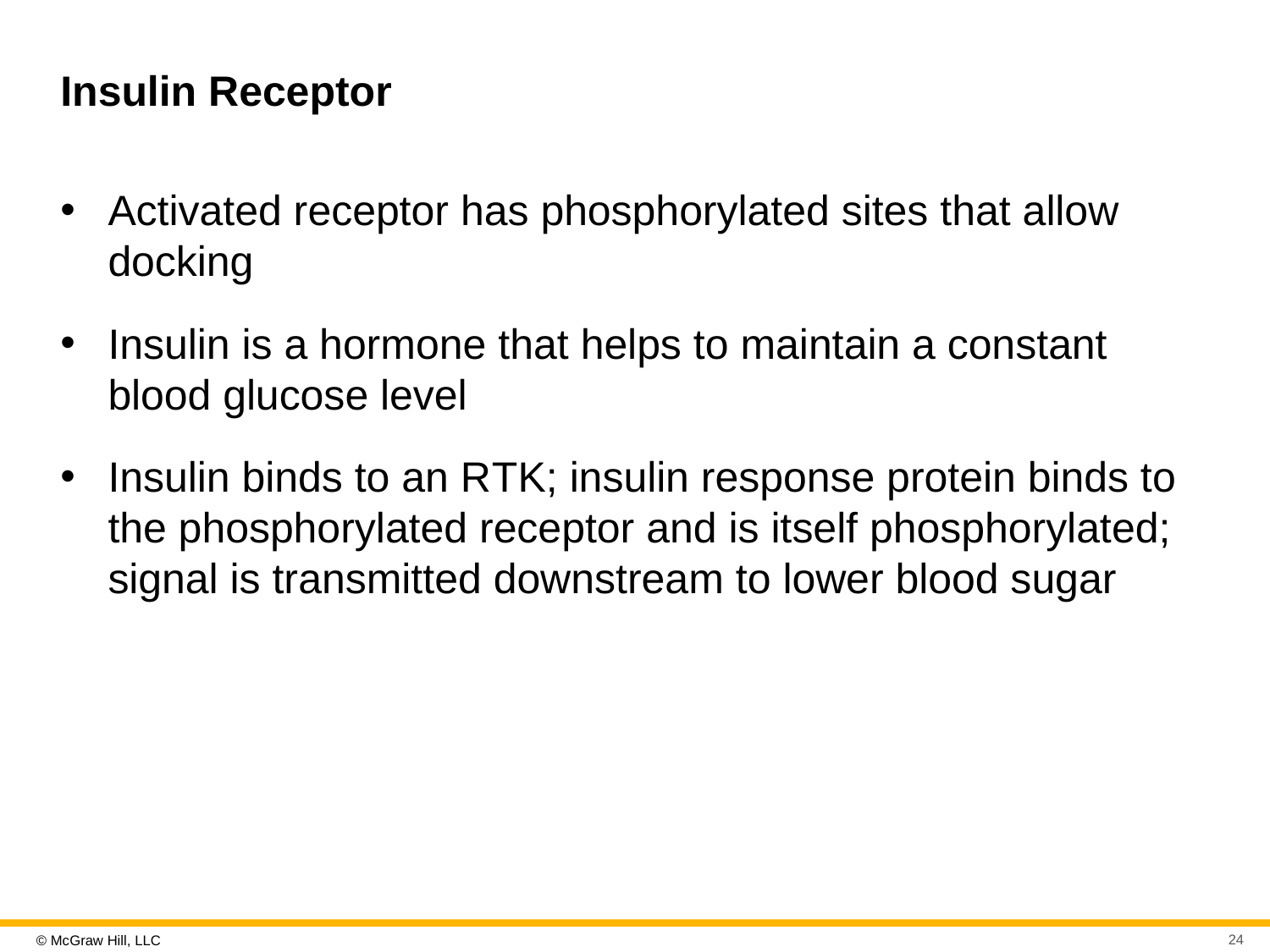

# Insulin Receptor
Activated receptor has phosphorylated sites that allow docking
Insulin is a hormone that helps to maintain a constant blood glucose level
Insulin binds to an R T K; insulin response protein binds to the phosphorylated receptor and is itself phosphorylated; signal is transmitted downstream to lower blood sugar
24